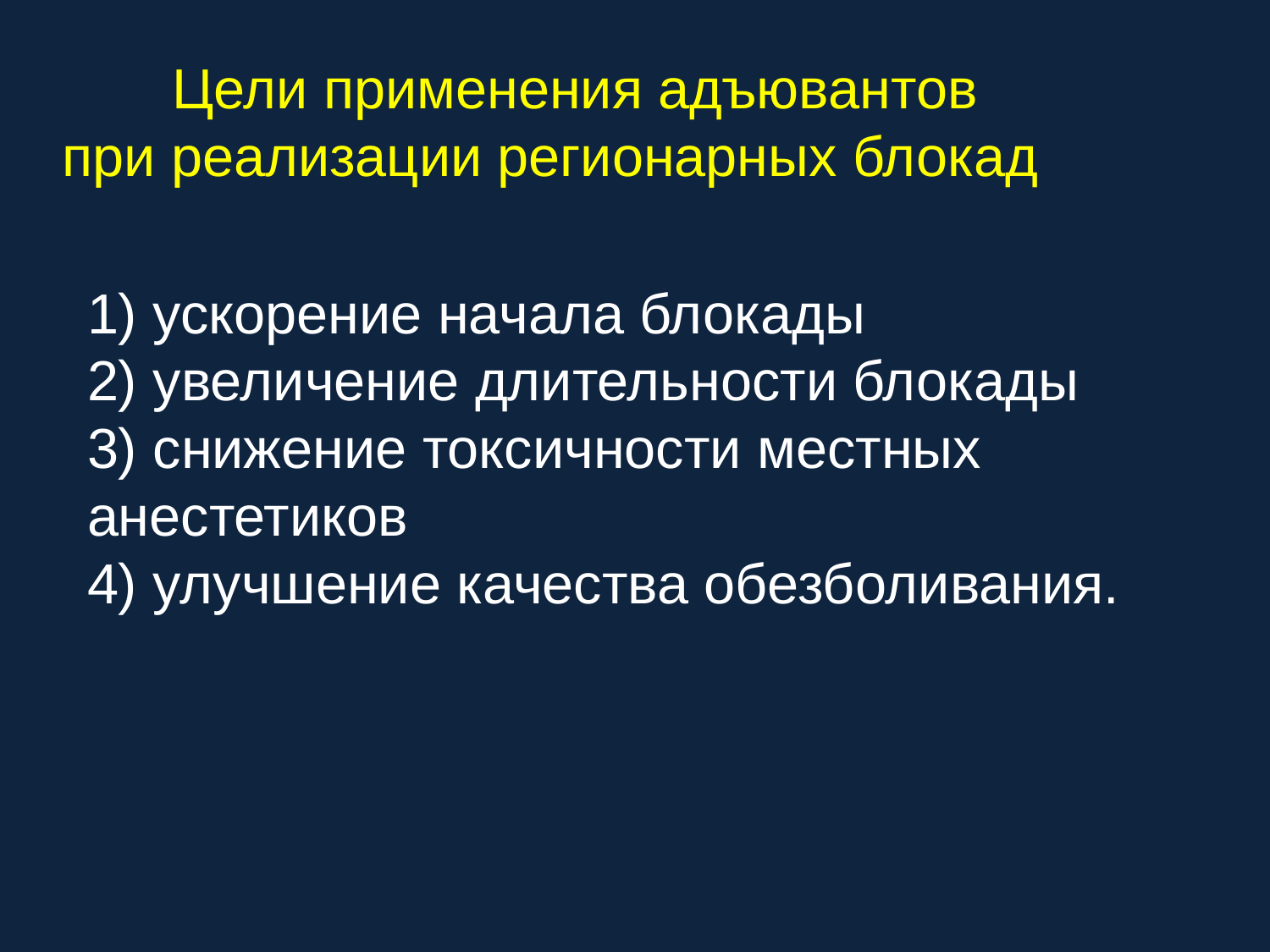

Цели применения адъювантов при реализации регионарных блокад
1) ускорение начала блокады
2) увеличение длительности блокады
3) снижение токсичности местных анестетиков
4) улучшение качества обезболивания.